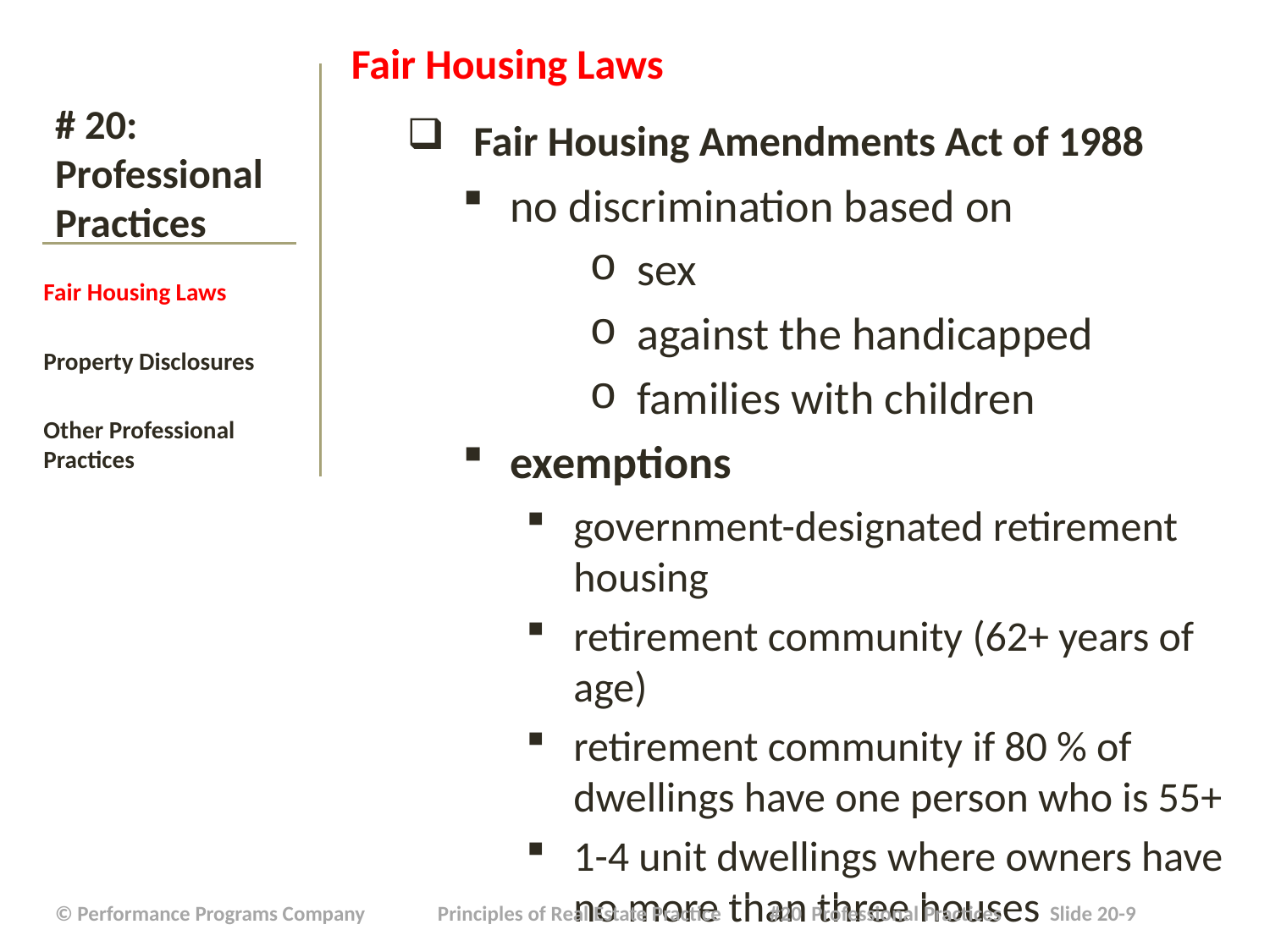

Fair Housing Laws

  Fair Housing Amendments Act of 1988

no discrimination based on
sex
against the handicapped
families with children
exemptions

government-designated retirement housing
retirement community (62+ years of age)
retirement community if 80 % of dwellings have one person who is 55+
1-4 unit dwellings where owners have no more than three houses

# # 20: Professional Practices

Fair Housing Laws

Property Disclosures

Other Professional Practices

| © Performance Programs Company Principles of Real Estate Practice #20 Professional Practices Slide 20-9 |
| --- |